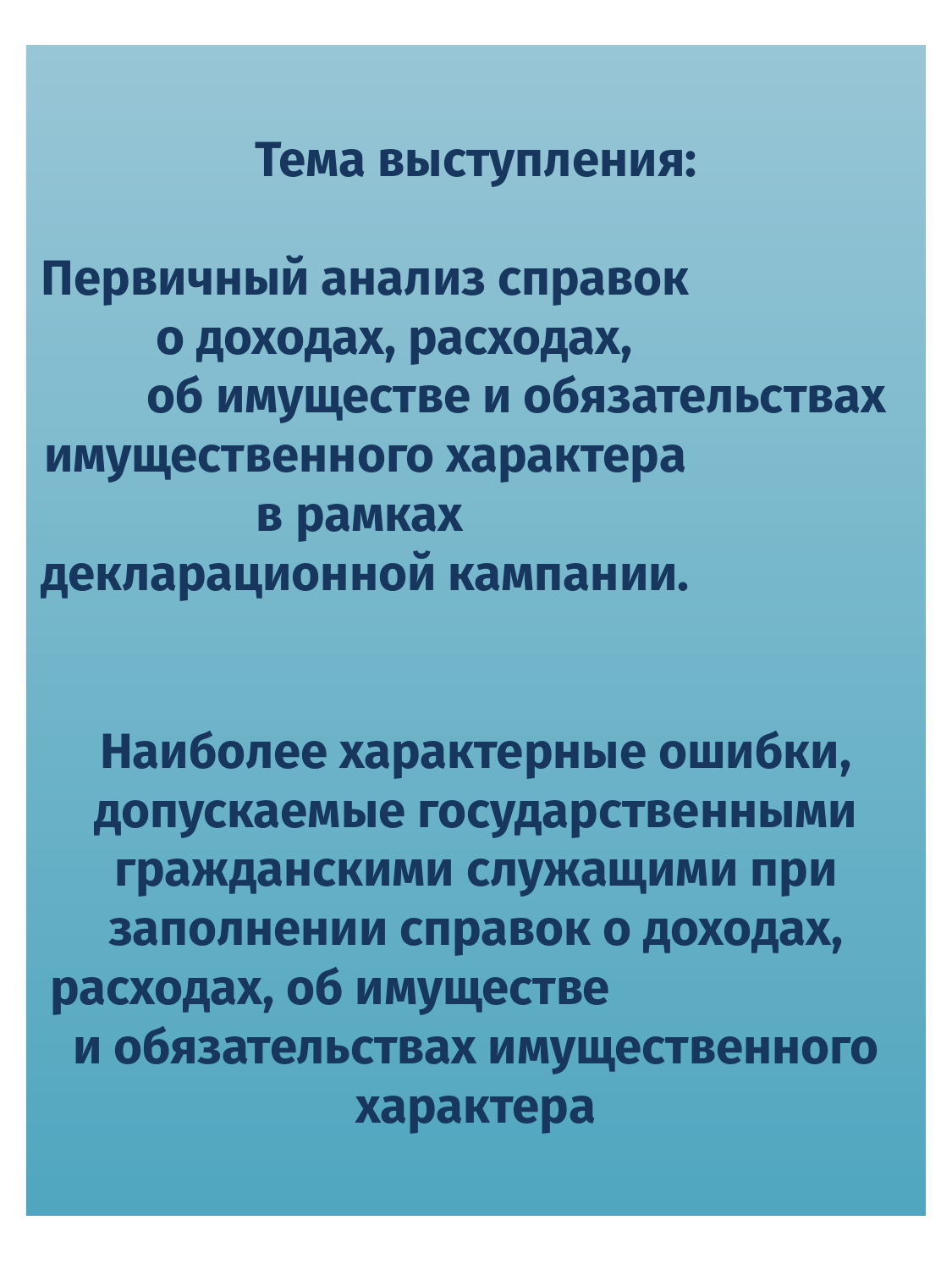

# Тема выступления: Первичный анализ справок                              о доходах, расходах,                                об имуществе и обязательствах имущественного характера                            в рамках                             декларационной кампании. Наиболее характерные ошибки, допускаемые государственными гражданскими служащими при заполнении справок о доходах, расходах, об имуществе                          и обязательствах имущественного характера